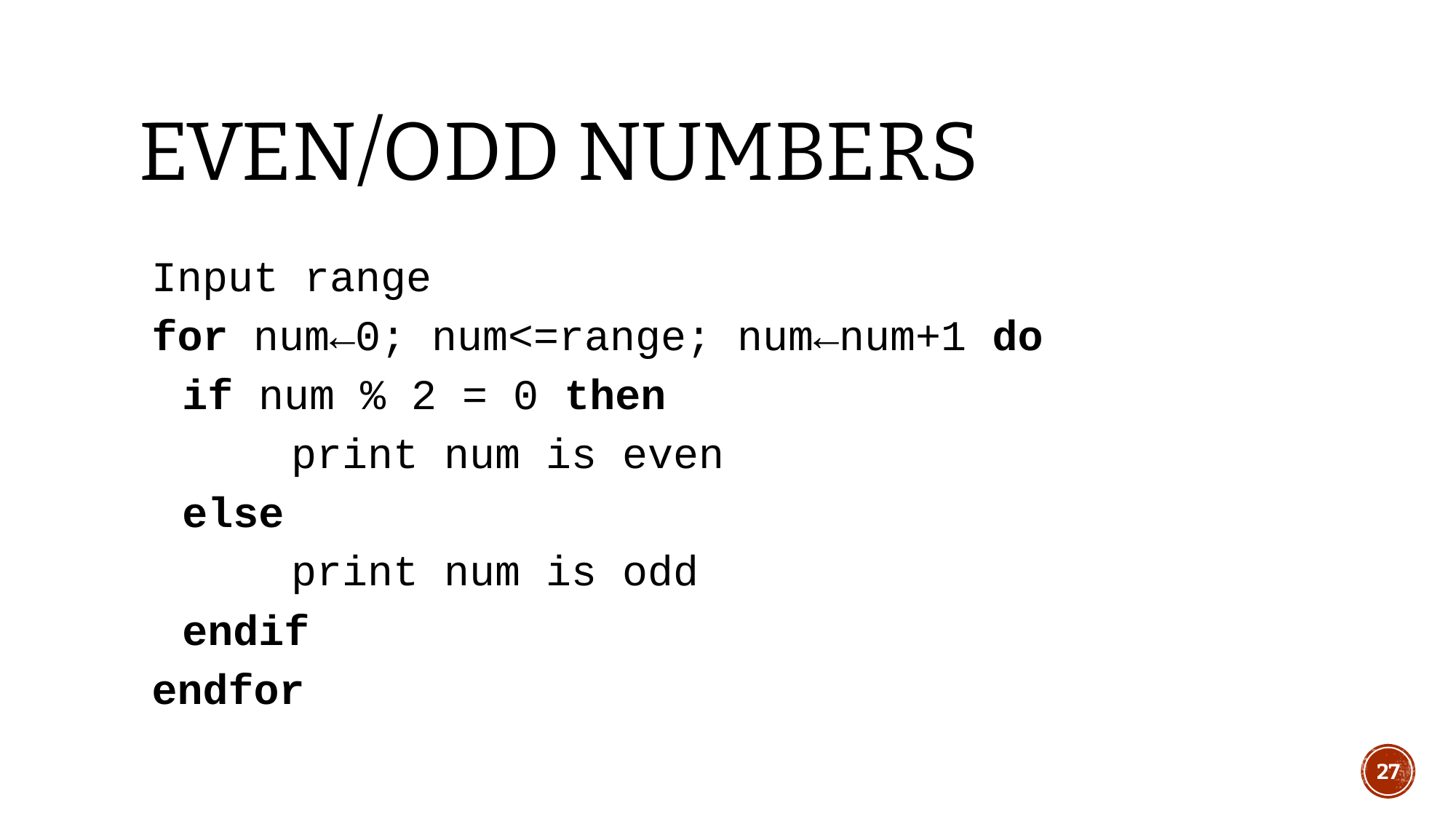

# Even/Odd Numbers
Input range
for num←0; num<=range; num←num+1 do
	if num % 2 = 0 then
		print num is even
	else
		print num is odd
	endif
endfor

27